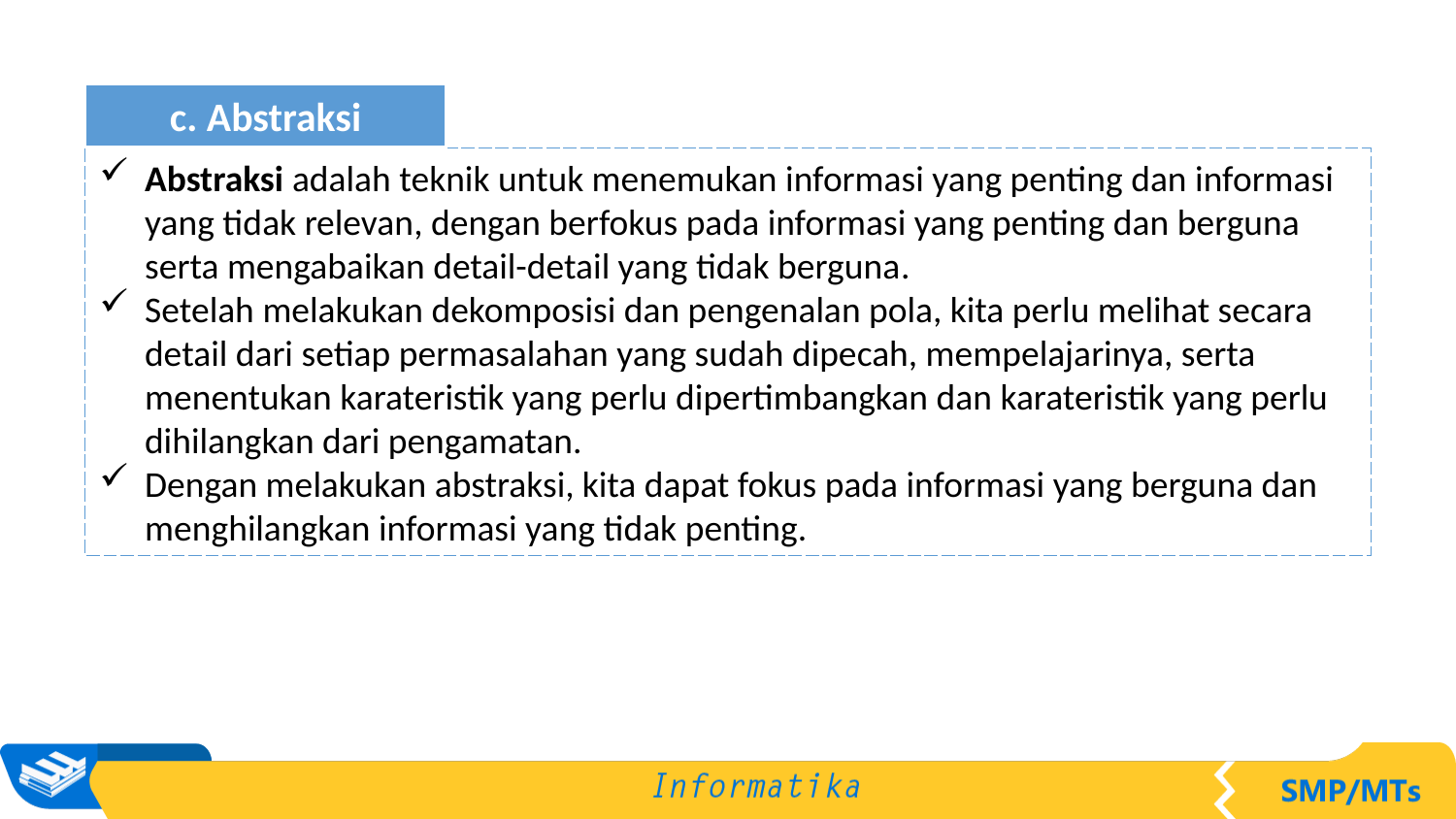

c. Abstraksi
Abstraksi adalah teknik untuk menemukan informasi yang penting dan informasi yang tidak relevan, dengan berfokus pada informasi yang penting dan berguna serta mengabaikan detail-detail yang tidak berguna.
Setelah melakukan dekomposisi dan pengenalan pola, kita perlu melihat secara detail dari setiap permasalahan yang sudah dipecah, mempelajarinya, serta menentukan karateristik yang perlu dipertimbangkan dan karateristik yang perlu dihilangkan dari pengamatan.
Dengan melakukan abstraksi, kita dapat fokus pada informasi yang berguna dan menghilangkan informasi yang tidak penting.